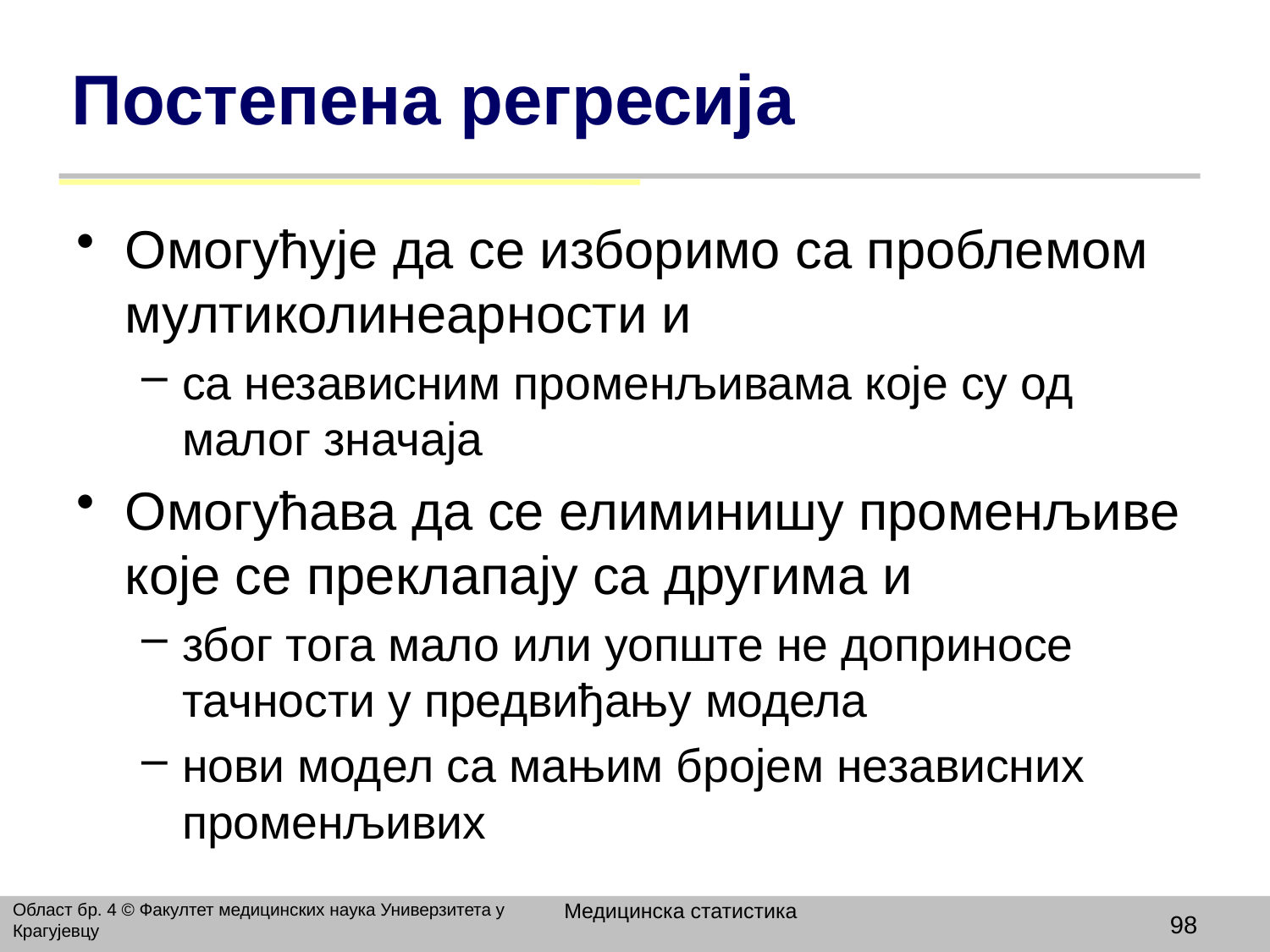

# Постепена регресија
Омогућује да се изборимо са проблемом мултиколинеарности и
са независним променљивама које су од малог значаја
Омогућава да се елиминишу променљиве које се преклапају са другима и
због тога мало или уопште не доприносе тачности у предвиђању модела
нови модел са мањим бројем независних променљивих

Медицинска статистика
Област бр. 4 © Факултет медицинских наука Универзитета у Крагујевцу
98